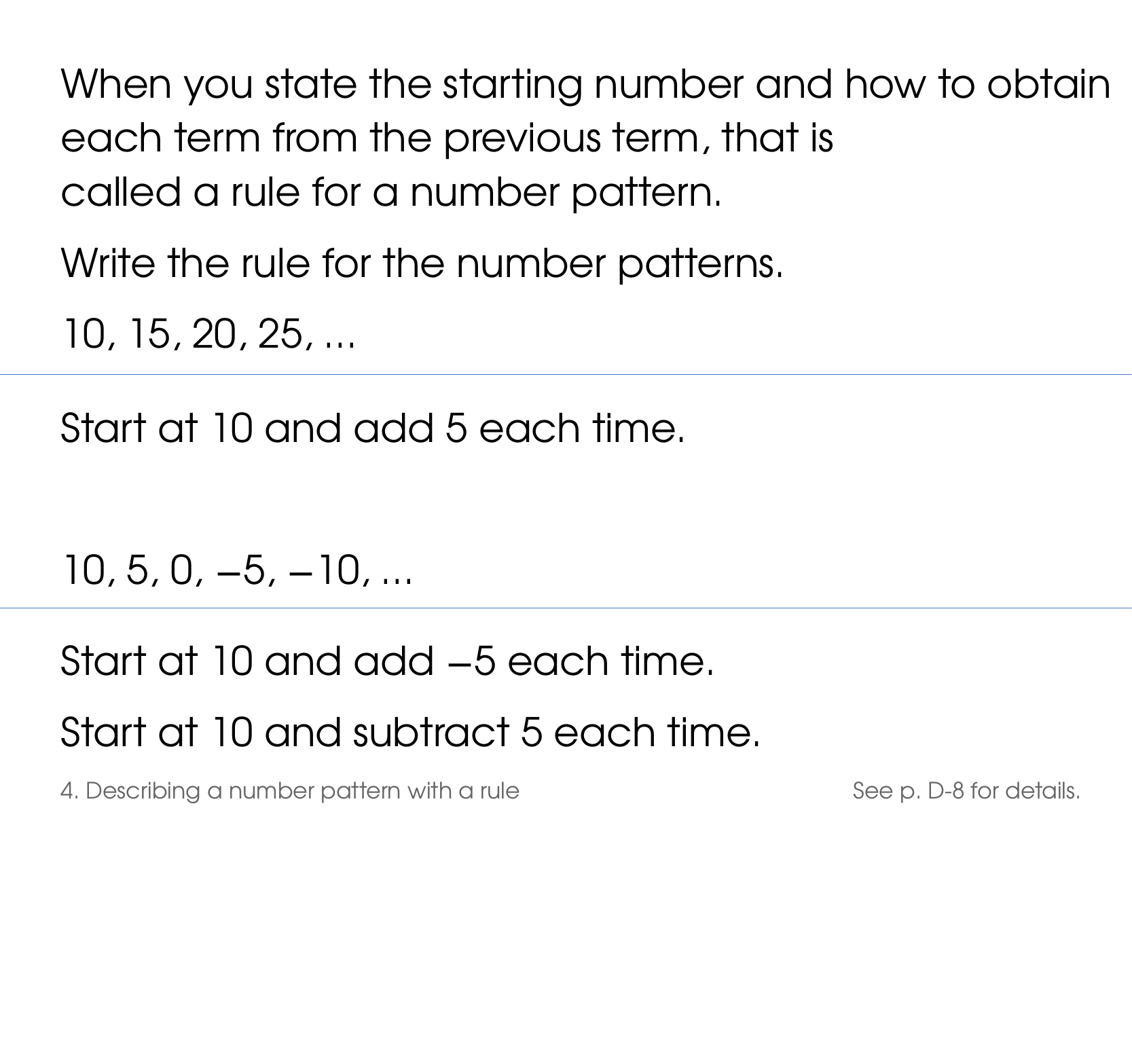

When you state the starting number and how to obtain each term from the previous term, that is
​called a rule for a number pattern.
Write the rule for the number patterns.
10, 15, 20, 25, …
Start at 10 and add 5 each time.

10, 5, 0, −5, −10, …
Start at 10 and add −5 each time.
Start at 10 and subtract 5 each time.
4. Describing a number pattern with a rule
See p. D-8 for details.